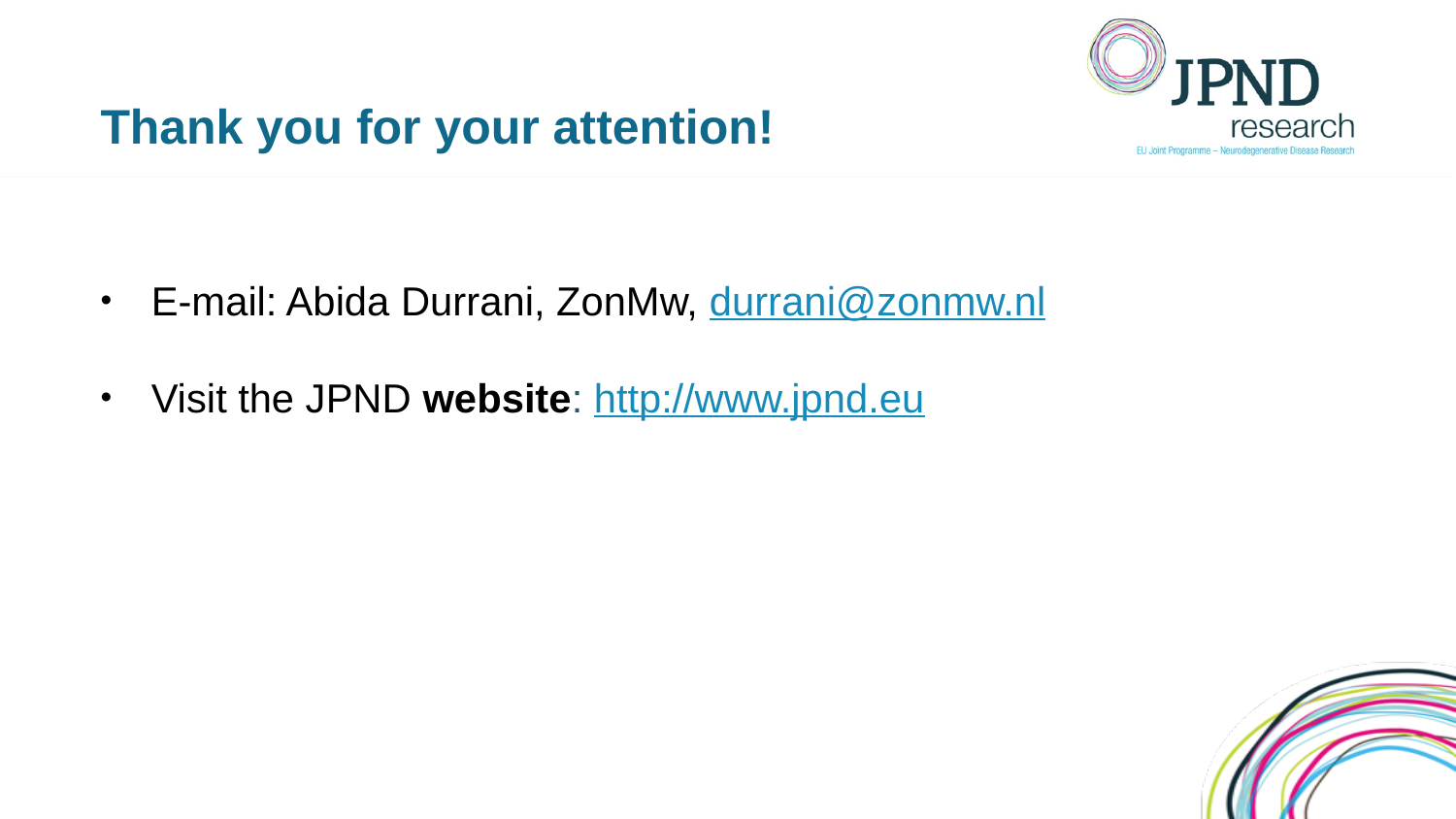

# Thank you for your attention!

E-mail: Abida Durrani, ZonMw, durrani@zonmw.nl

Visit the JPND website: http://www.jpnd.eu